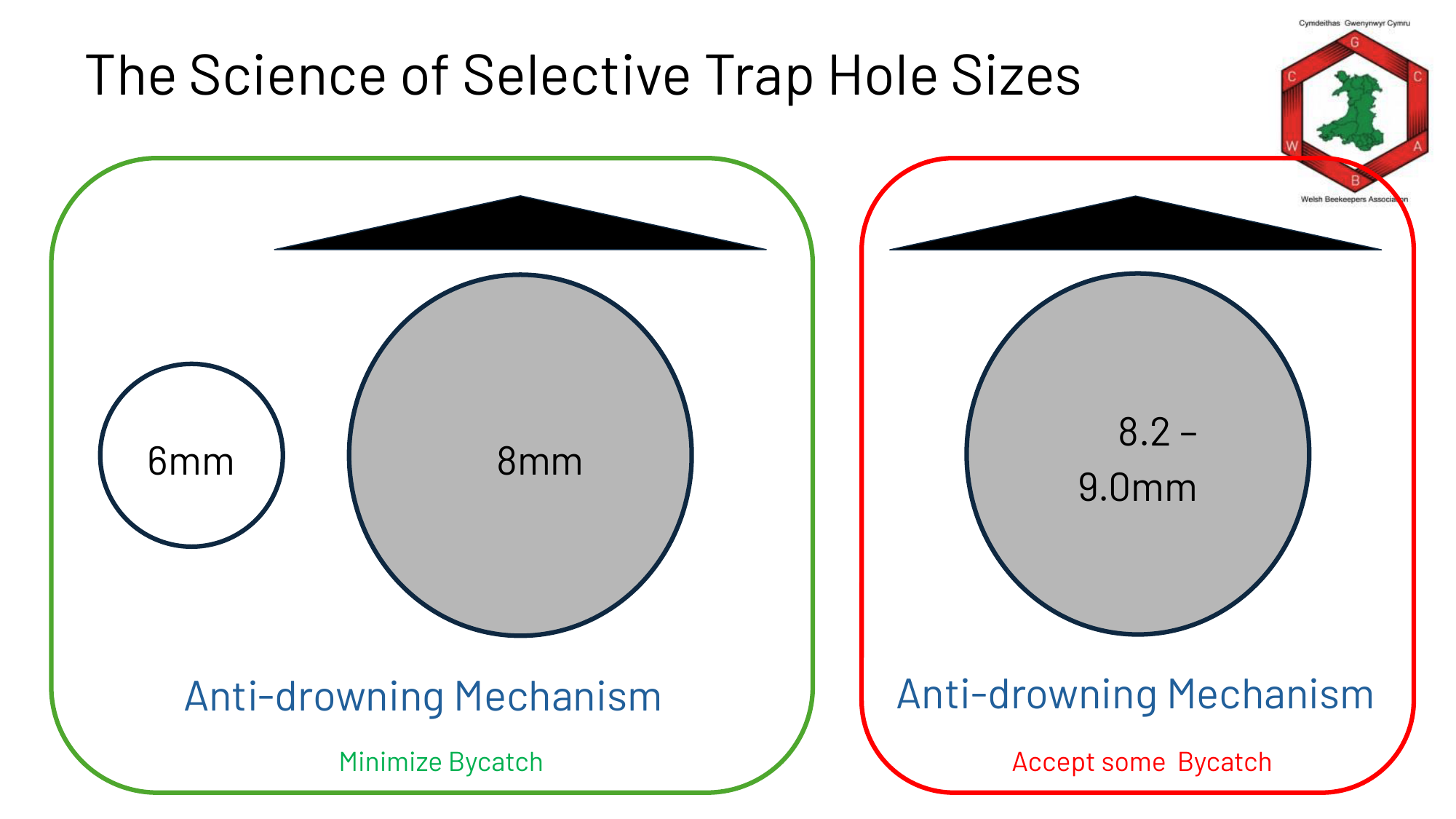

# The Science of Selective Trap Hole Sizes

     8.2 – 9.0mm
     8mm
6mm
Anti-drowning Mechanism
Anti-drowning Mechanism
Minimize Bycatch
Accept some  Bycatch